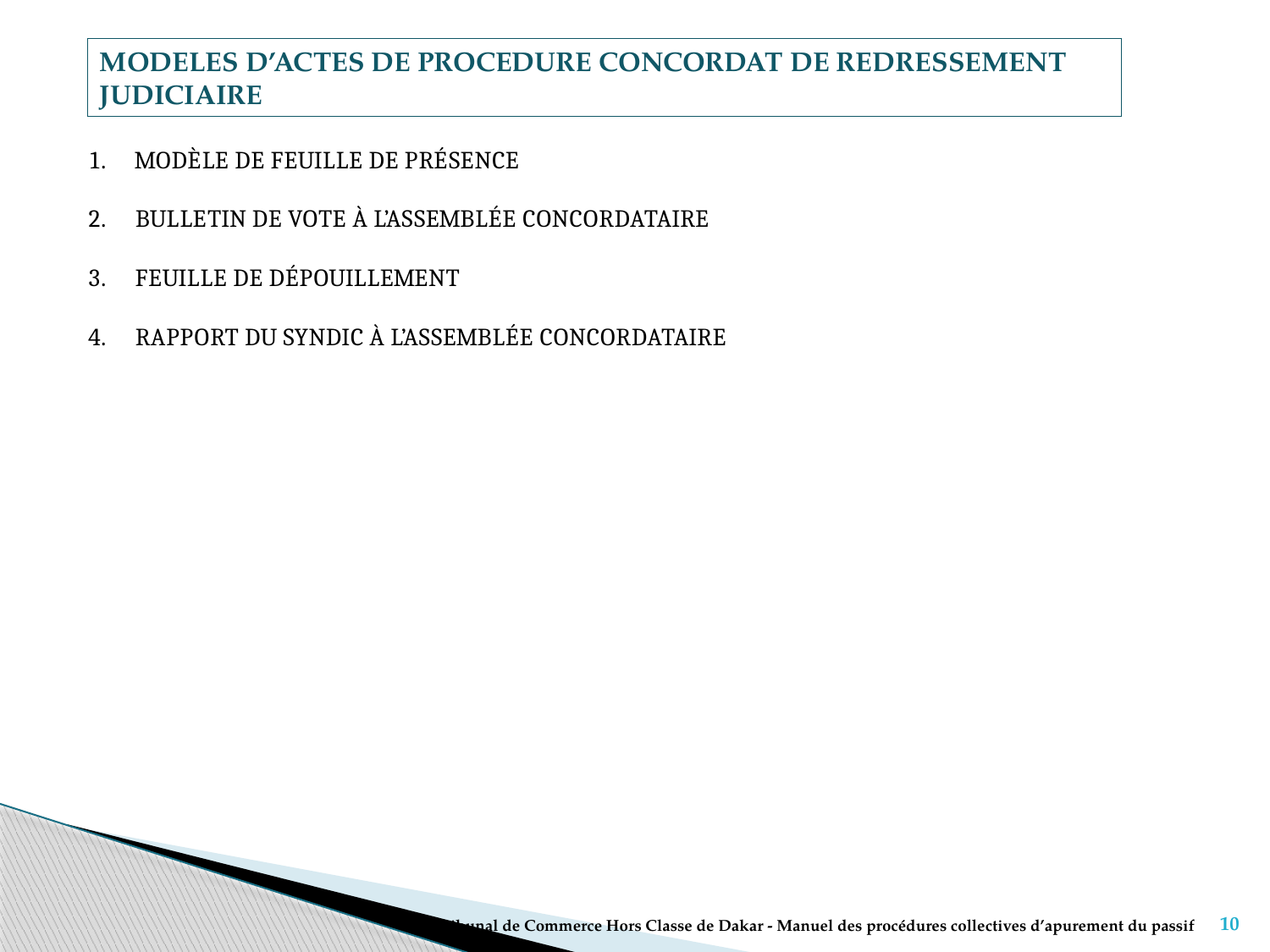

# MODELES D’ACTES DE PROCEDURE CONCORDAT DE REDRESSEMENT JUDICIAIRE
MODÈLE DE FEUILLE DE PRÉSENCE

BULLETIN DE VOTE À L’ASSEMBLÉE CONCORDATAIRE

FEUILLE DE DÉPOUILLEMENT

RAPPORT DU SYNDIC À L’ASSEMBLÉE CONCORDATAIRE
Tribunal de Commerce Hors Classe de Dakar - Manuel des procédures collectives d’apurement du passif
10